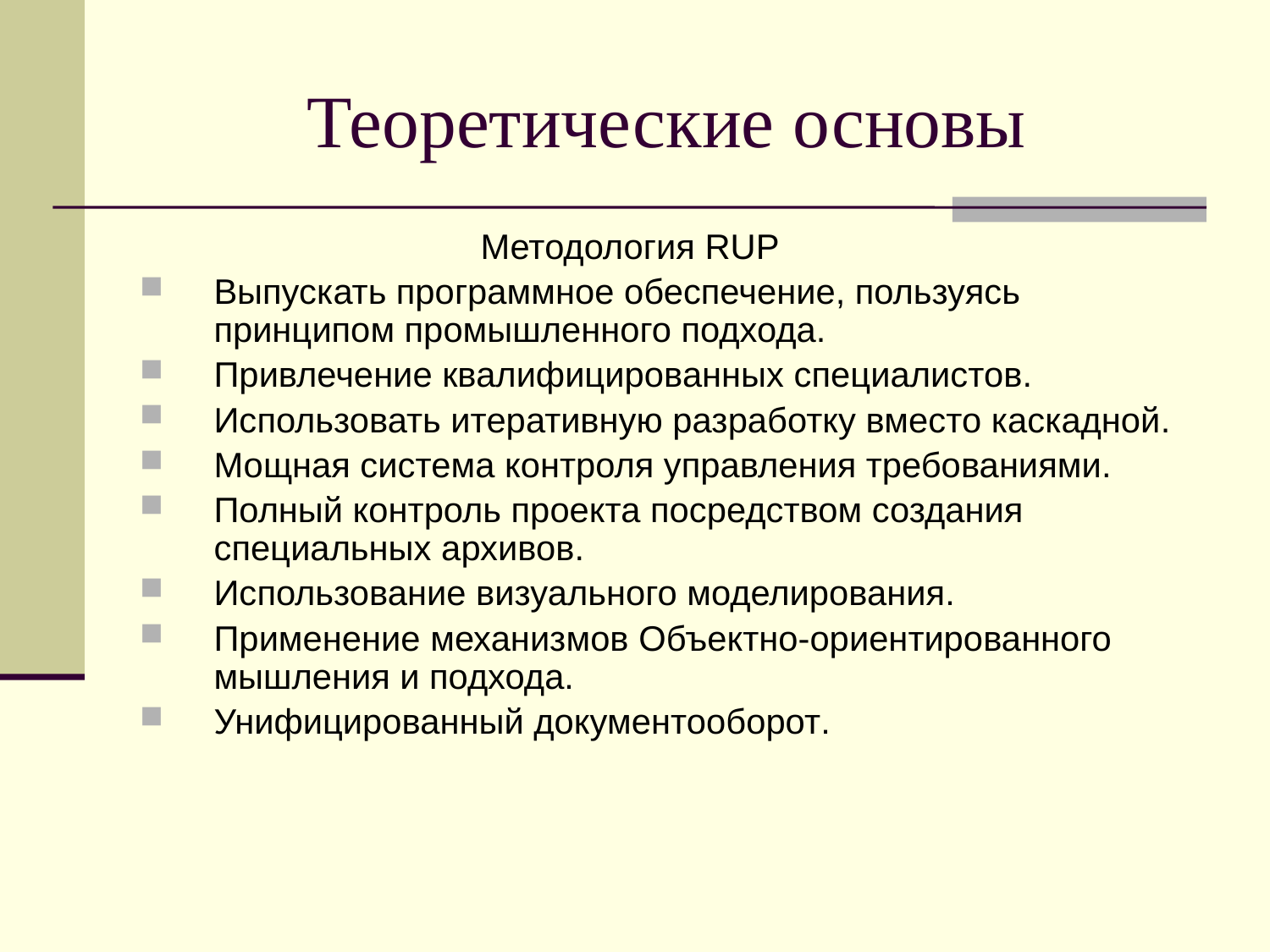

# Теоретические основы
                                   Методология RUP
Выпускать программное обеспечение, пользуясь принципом промышленного подхода.
Привлечение квалифицированных специалистов.
Использовать итеративную разработку вместо каскадной.
Мощная система контроля управления требованиями.
Полный контроль проекта посредством создания специальных архивов.
Использование визуального моделирования.
Применение механизмов Объектно-ориентированного мышления и подхода.
Унифицированный документооборот.